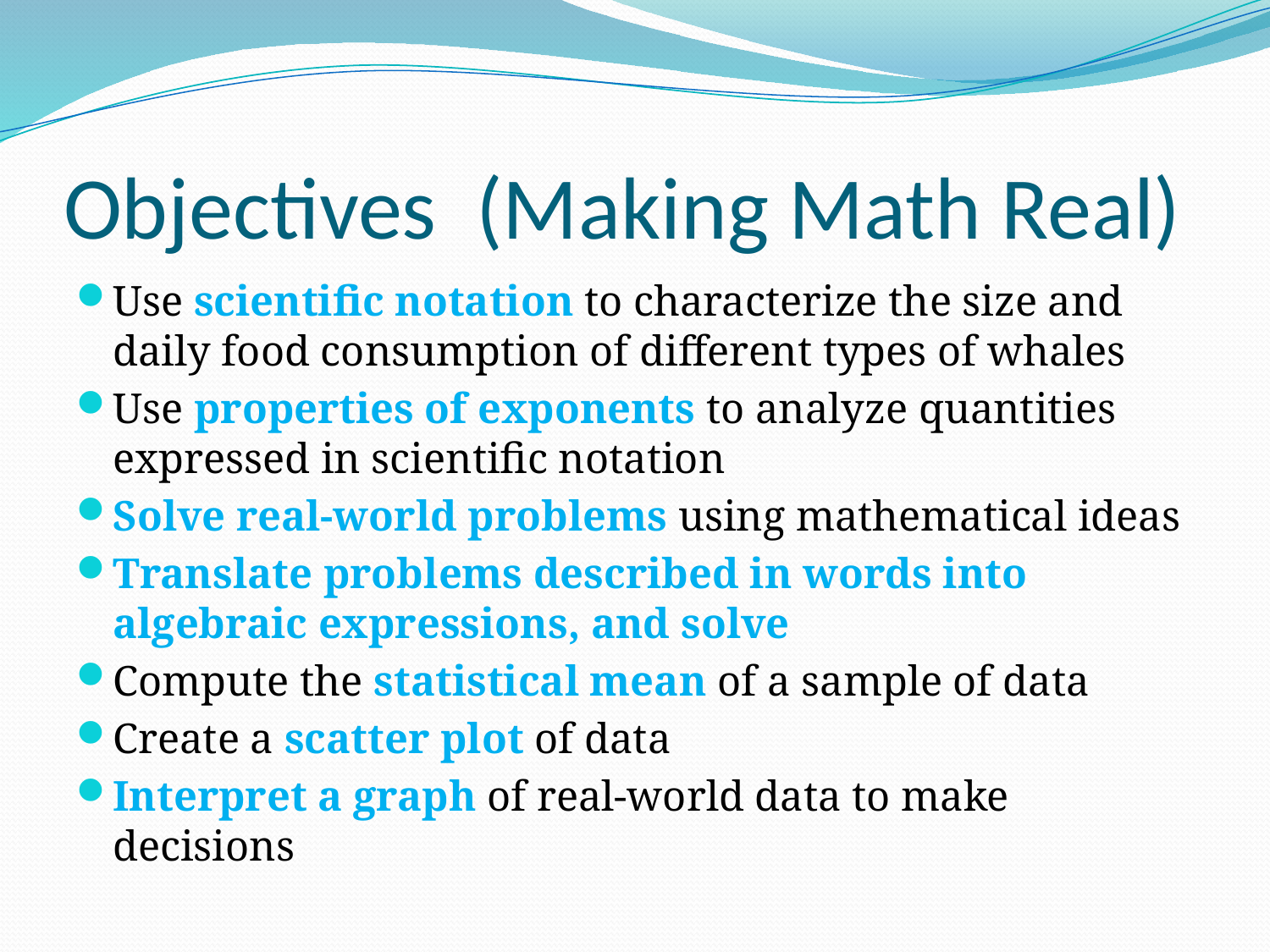

# Objectives  (Making Math Real)
Use scientific notation to characterize the size and daily food consumption of different types of whales
Use properties of exponents to analyze quantities expressed in scientific notation
Solve real-world problems using mathematical ideas
Translate problems described in words into algebraic expressions, and solve
Compute the statistical mean of a sample of data
Create a scatter plot of data
Interpret a graph of real-world data to make decisions